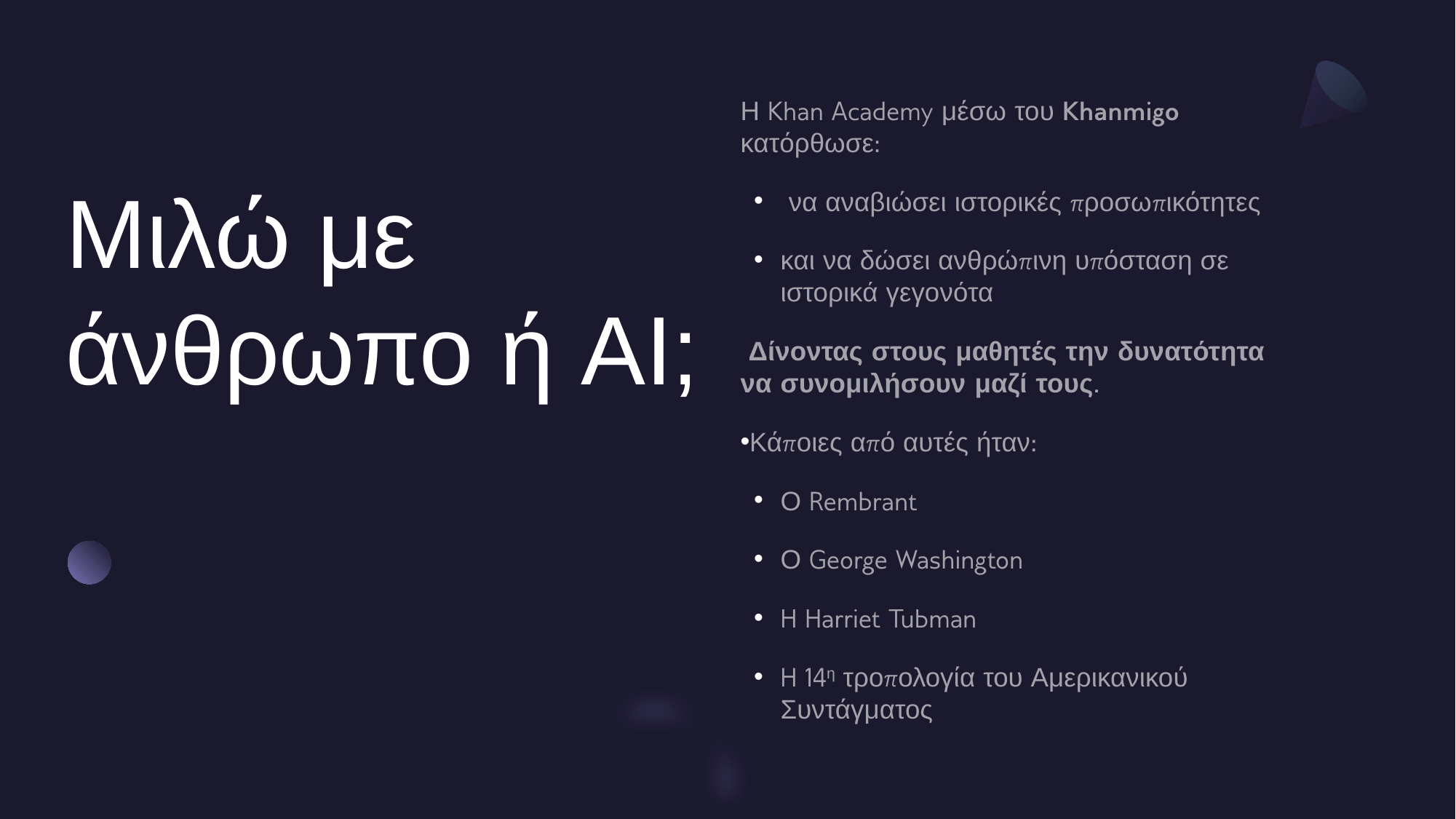

Η Khan Academy μέσω του Khanmigo κατόρθωσε:
 να αναβιώσει ιστορικές προσωπικότητες
και να δώσει ανθρώπινη υπόσταση σε ιστορικά γεγονότα
 Δίνοντας στους μαθητές την δυνατότητα να συνομιλήσουν μαζί τους.
Κάποιες από αυτές ήταν:
Ο Rembrant
Ο George Washington
H Harriet Tubman
H 14η τροπολογία του Αμερικανικού Συντάγματος

# Μιλώ με άνθρωπο ή AI;